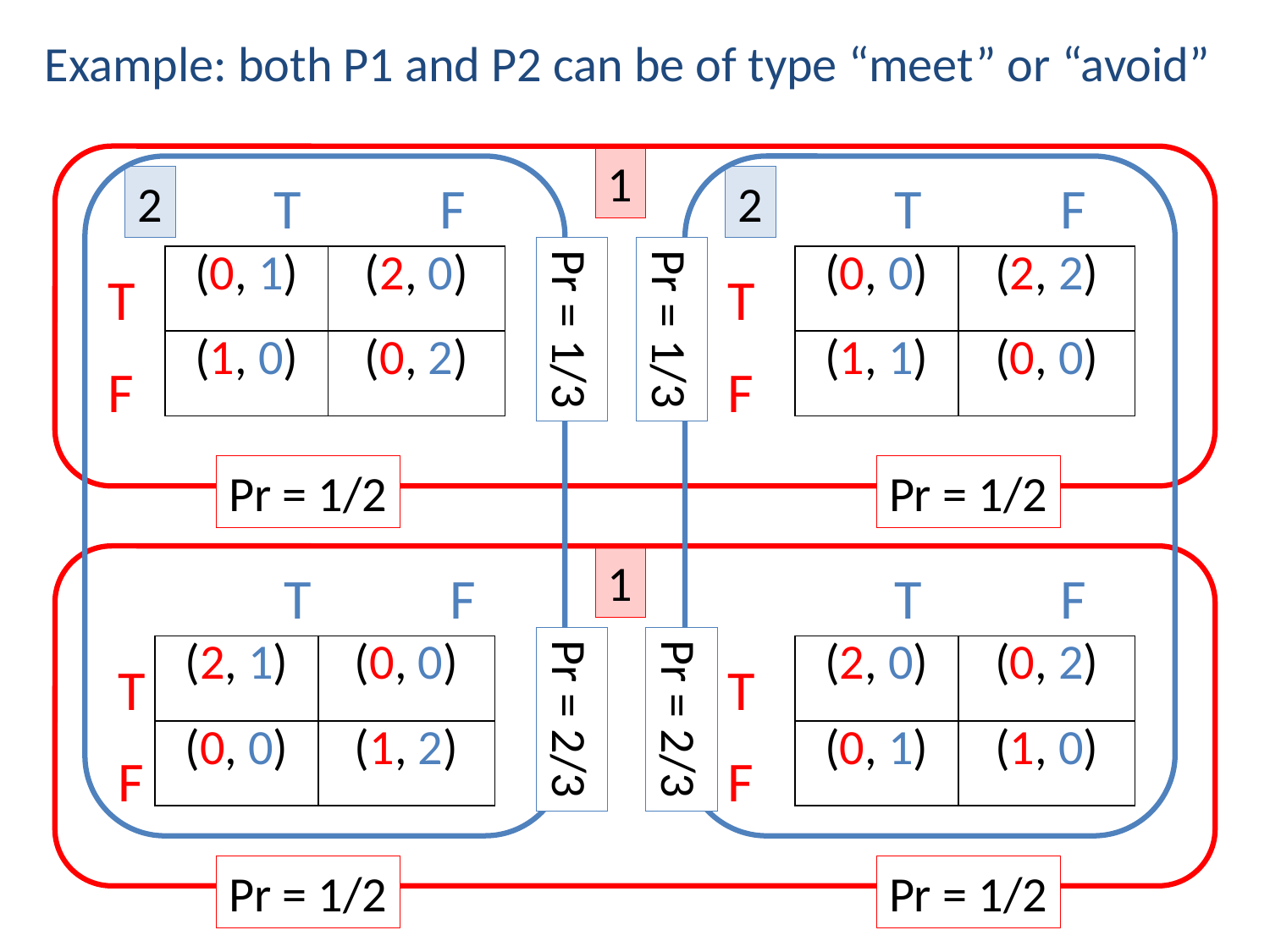

Example: both P1 and P2 can be of type “meet” or “avoid”

1
Pr = 1/2
Pr = 1/2

2
Pr = 1/3
Pr = 2/3

2
Pr = 1/3
Pr = 2/3
T
F
T
F
T
F
T
F
| (0, 1) | (2, 0) |
| --- | --- |
| (1, 0) | (0, 2) |
| (0, 0) | (2, 2) |
| --- | --- |
| (1, 1) | (0, 0) |

1
Pr = 1/2
Pr = 1/2
T
F
T
F
T
F
T
F
| (2, 1) | (0, 0) |
| --- | --- |
| (0, 0) | (1, 2) |
| (2, 0) | (0, 2) |
| --- | --- |
| (0, 1) | (1, 0) |